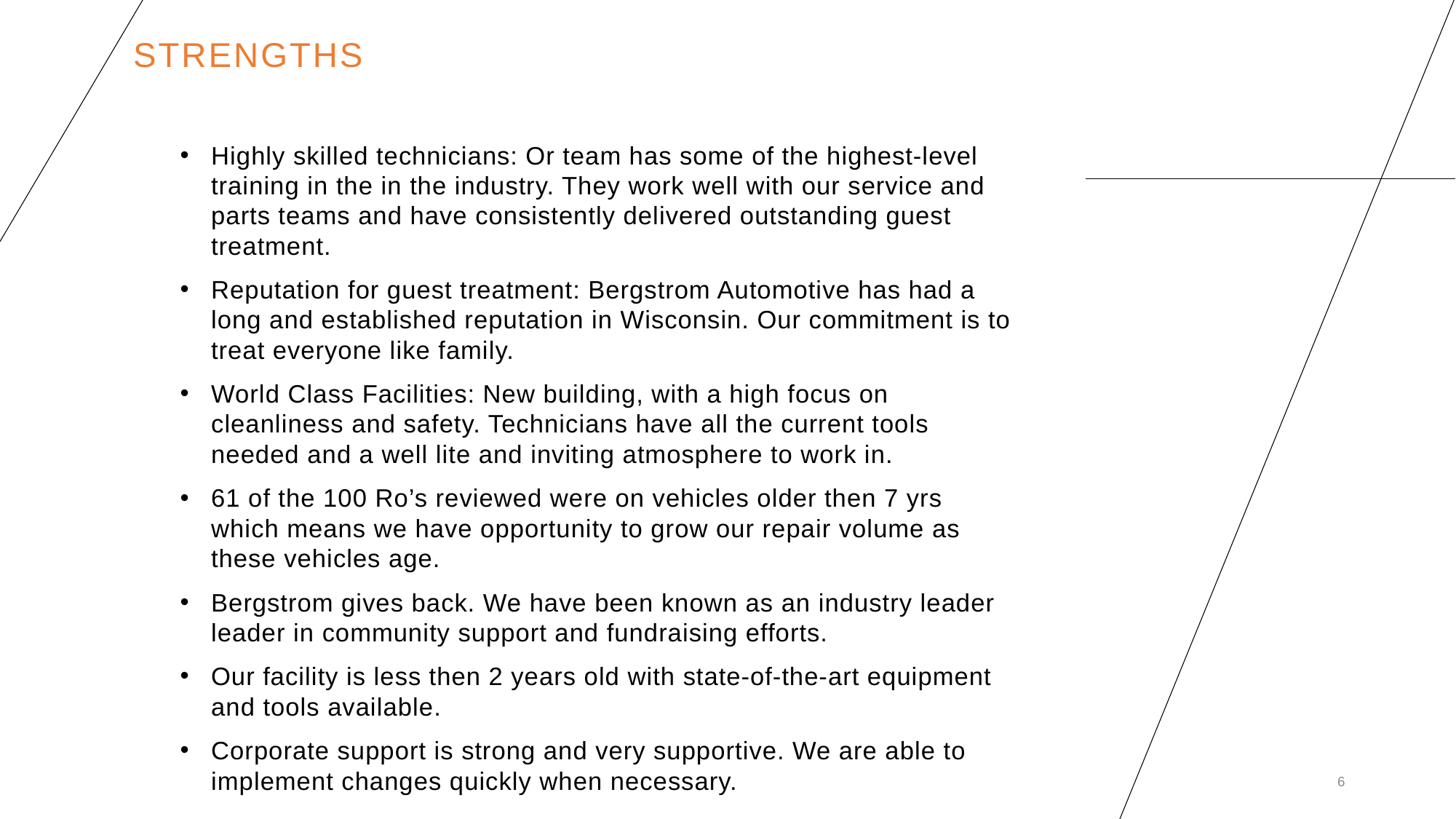

# Strengths

Highly skilled technicians: Or team has some of the highest-level training in the in the industry. They work well with our service and parts teams and have consistently delivered outstanding guest treatment.
Reputation for guest treatment: Bergstrom Automotive has had a long and established reputation in Wisconsin. Our commitment is to treat everyone like family.
World Class Facilities: New building, with a high focus on cleanliness and safety. Technicians have all the current tools needed and a well lite and inviting atmosphere to work in.
61 of the 100 Ro’s reviewed were on vehicles older then 7 yrs which means we have opportunity to grow our repair volume as these vehicles age.
Bergstrom gives back. We have been known as an industry leader leader in community support and fundraising efforts.
Our facility is less then 2 years old with state-of-the-art equipment and tools available.
Corporate support is strong and very supportive. We are able to implement changes quickly when necessary.

6